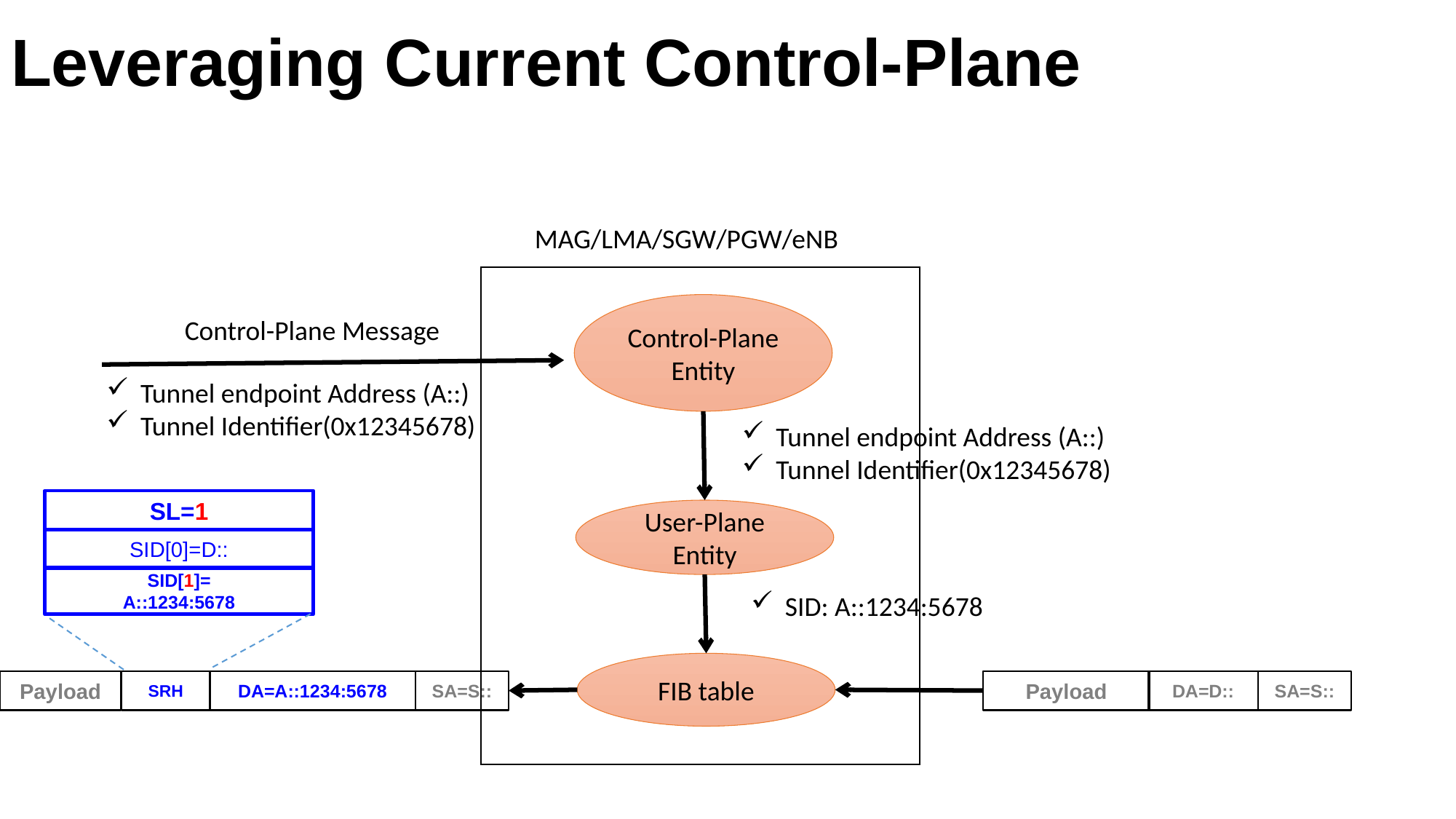

# Leveraging Current Control-Plane

MAG/LMA/SGW/PGW/eNB

Control-Plane
Entity
Control-Plane Message
Tunnel endpoint Address (A::)
Tunnel Identifier(0x12345678)
Tunnel endpoint Address (A::)
Tunnel Identifier(0x12345678)
SL=1
User-Plane
Entity
SID[0]=D::
SID[1]=
A::1234:5678
SID: A::1234:5678
FIB table
SA=S::
SA=S::
Payload
SRH
DA=A::1234:5678
Payload
DA=D::